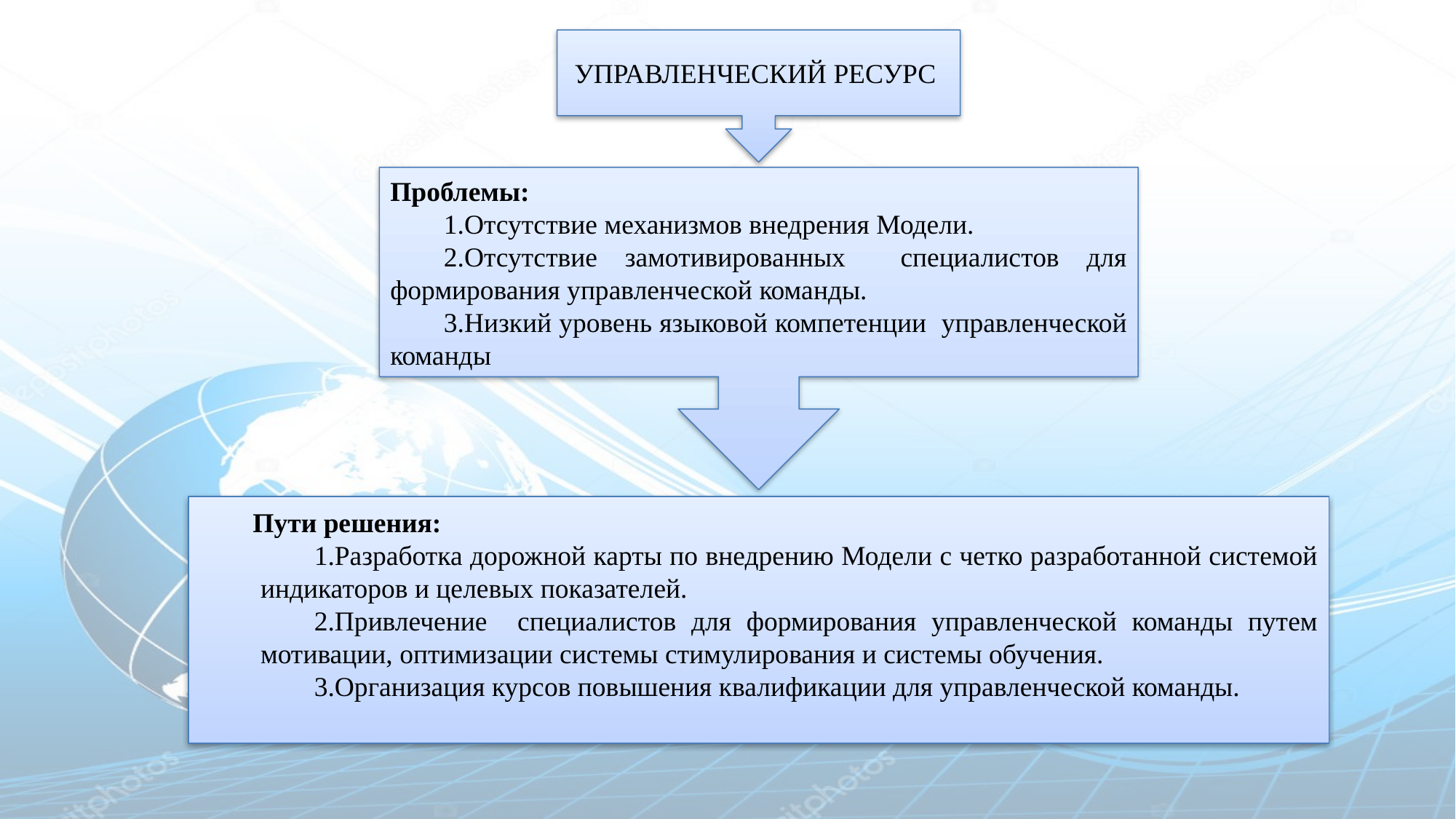

УПРАВЛЕНЧЕСКИЙ РЕСУРС
Проблемы:
Отсутствие механизмов внедрения Модели.
Отсутствие замотивированных  специалистов для формирования управленческой команды.
Низкий уровень языковой компетенции  управленческой команды
Пути решения:
Разработка дорожной карты по внедрению Модели с четко разработанной системой индикаторов и целевых показателей.
Привлечение  специалистов для формирования управленческой команды путем мотивации, оптимизации системы стимулирования и системы обучения.
Организация курсов повышения квалификации для управленческой команды.